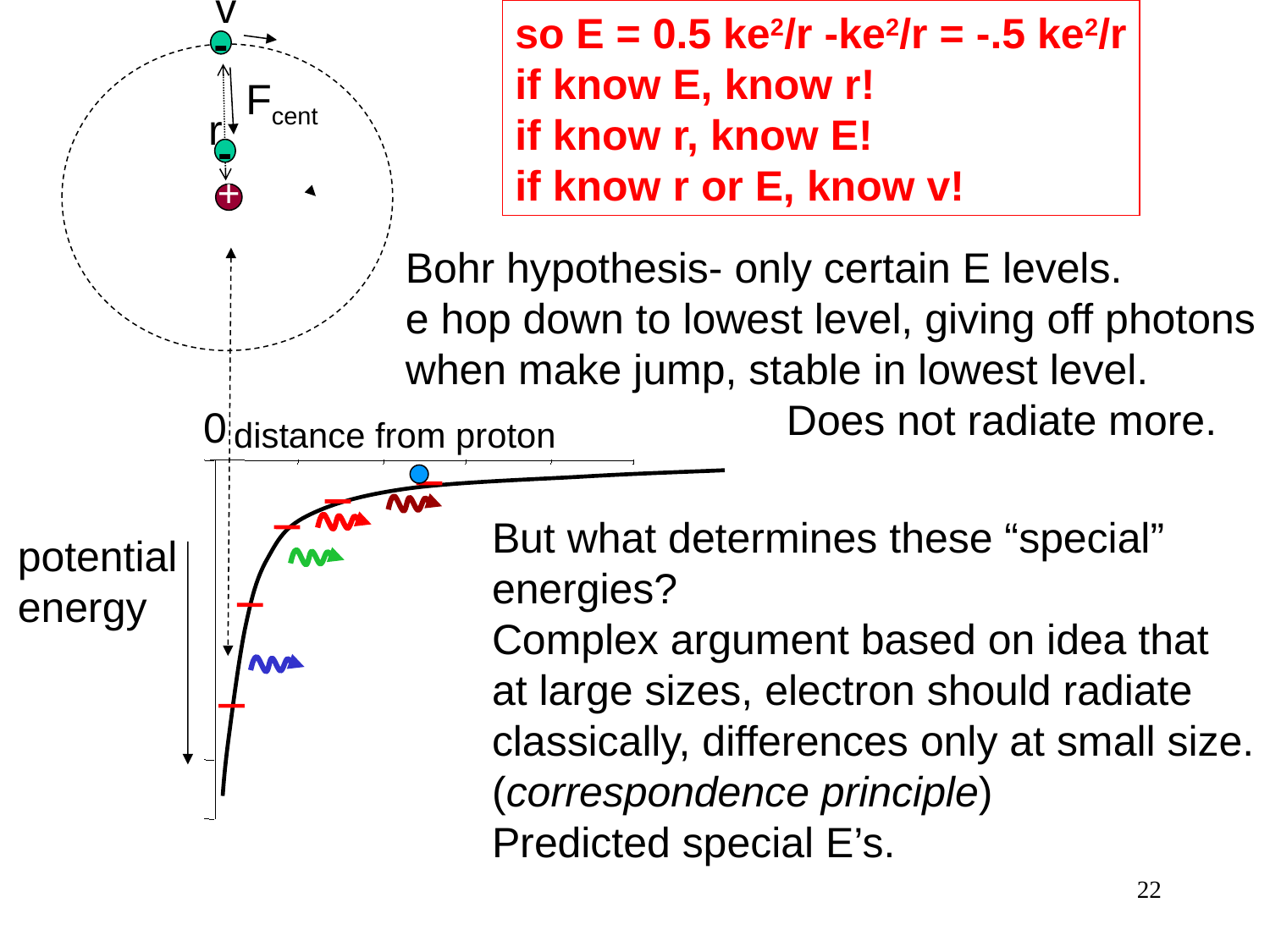

so E = 0.5 ke2/r -ke2/r = -.5 ke2/r
if know E, know r!
if know r, know E!
if know r or E, know v!
v
-

Fcent

r
-
+

Bohr hypothesis- only certain E levels.
e hop down to lowest level, giving off photons
when make jump, stable in lowest level.
			Does not radiate more.

0
distance from proton

But what determines these “special”
energies?
Complex argument based on idea that
at large sizes, electron should radiate
classically, differences only at small size.
(correspondence principle)
Predicted special E’s.

potential
energy

22